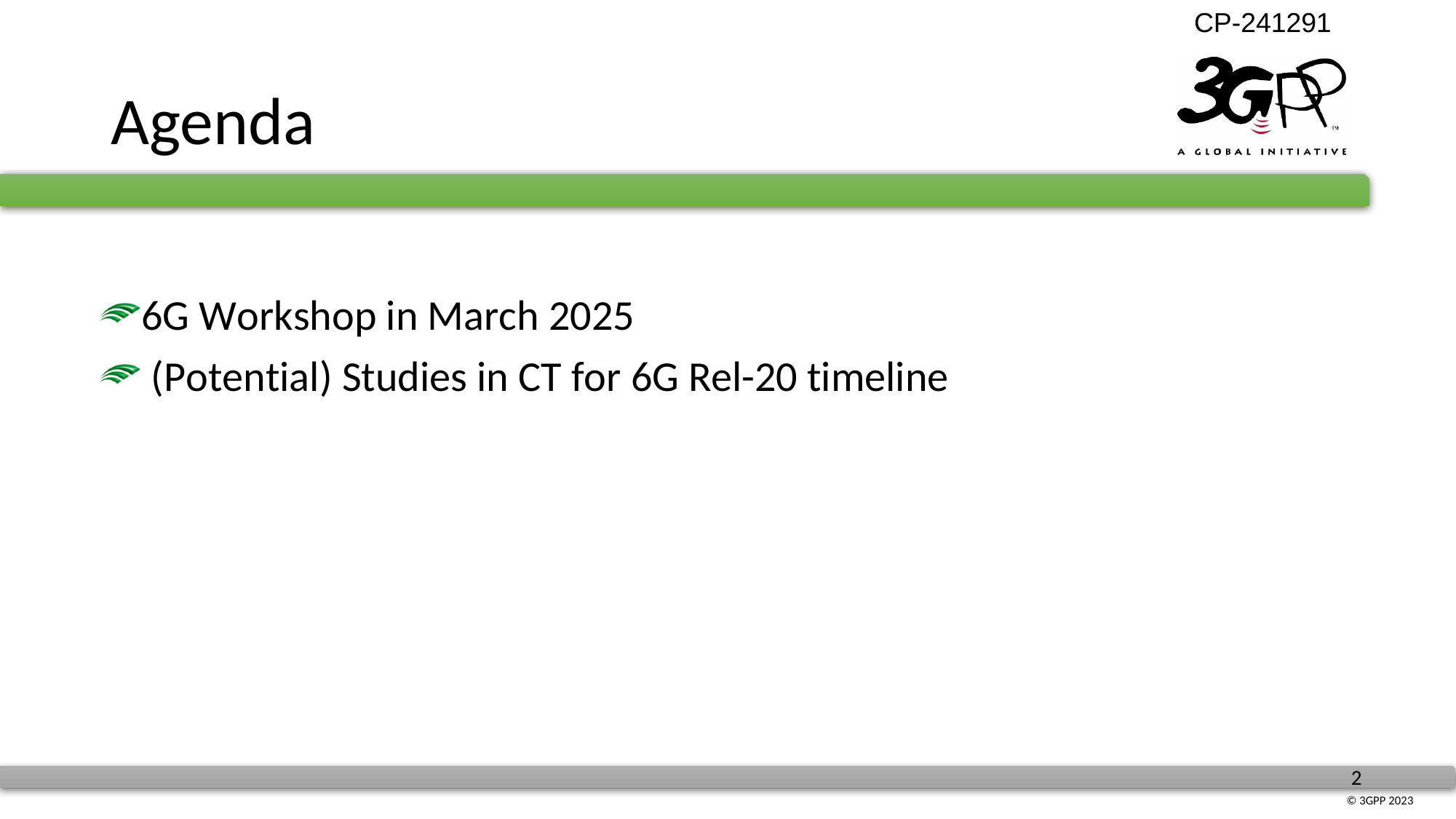

# Agenda
6G Workshop in March 2025
 (Potential) Studies in CT for 6G Rel-20 timeline